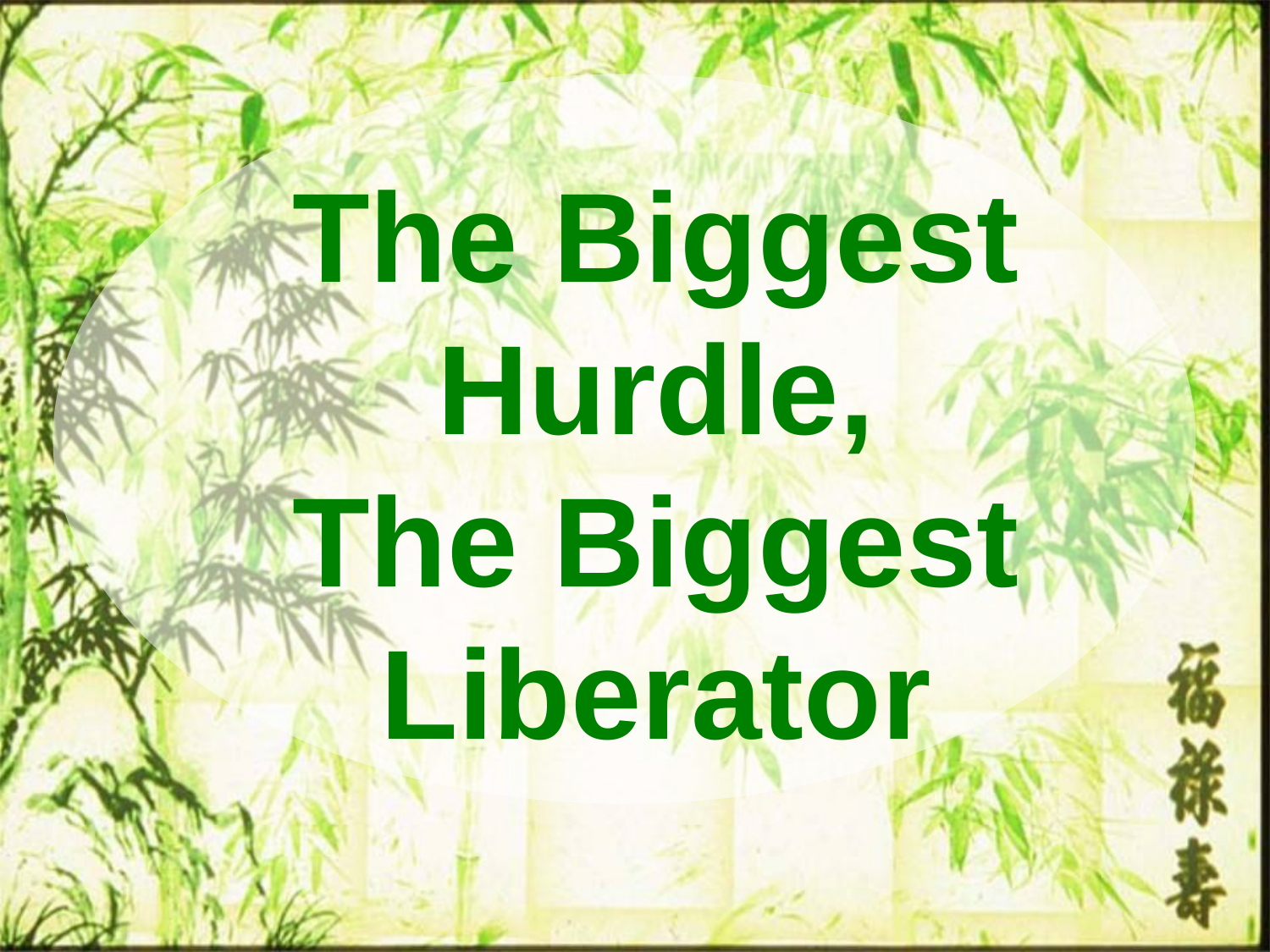

# The Biggest Hurdle, The Biggest Liberator